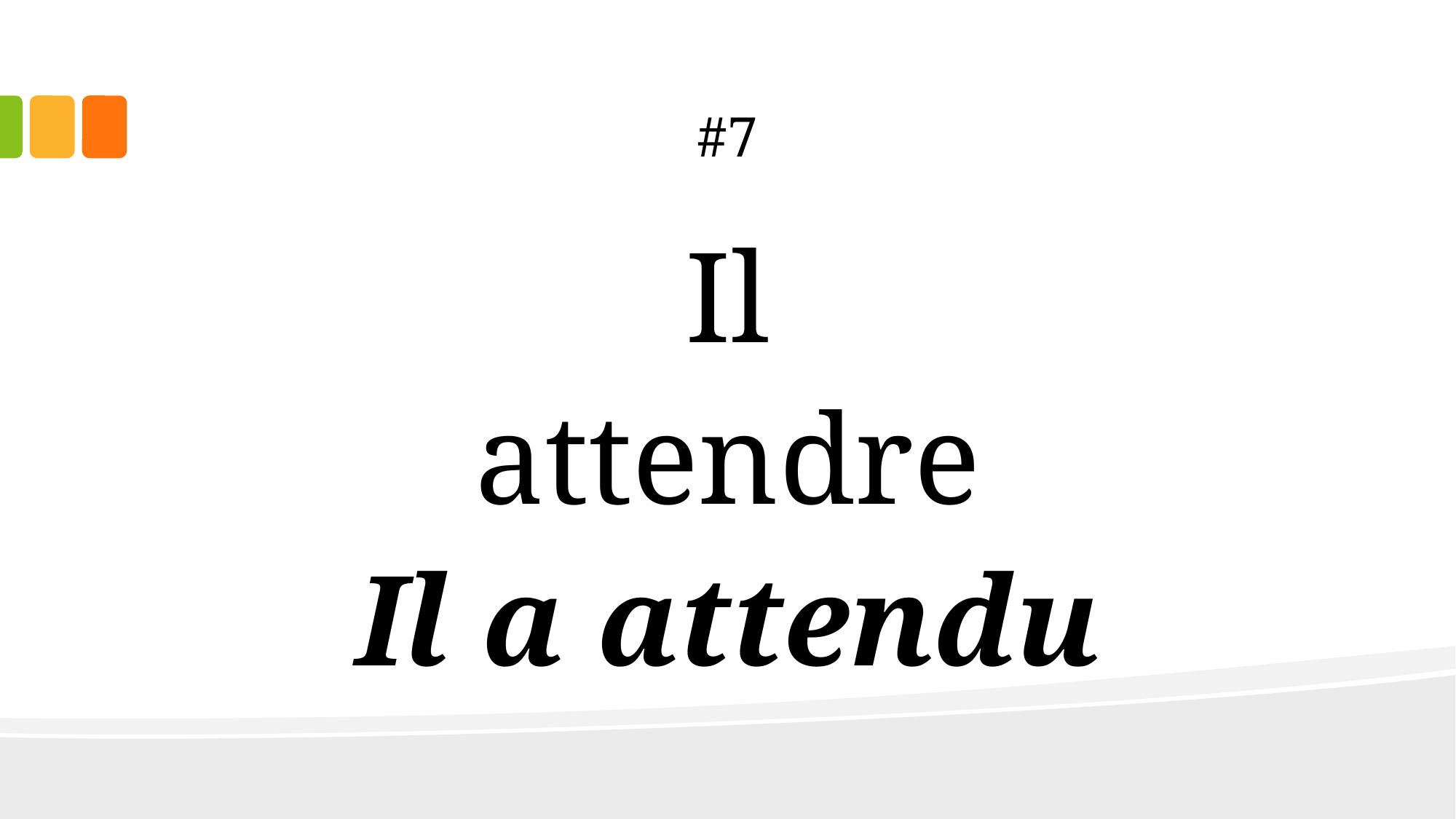

# #7
Il
attendre
Il a attendu